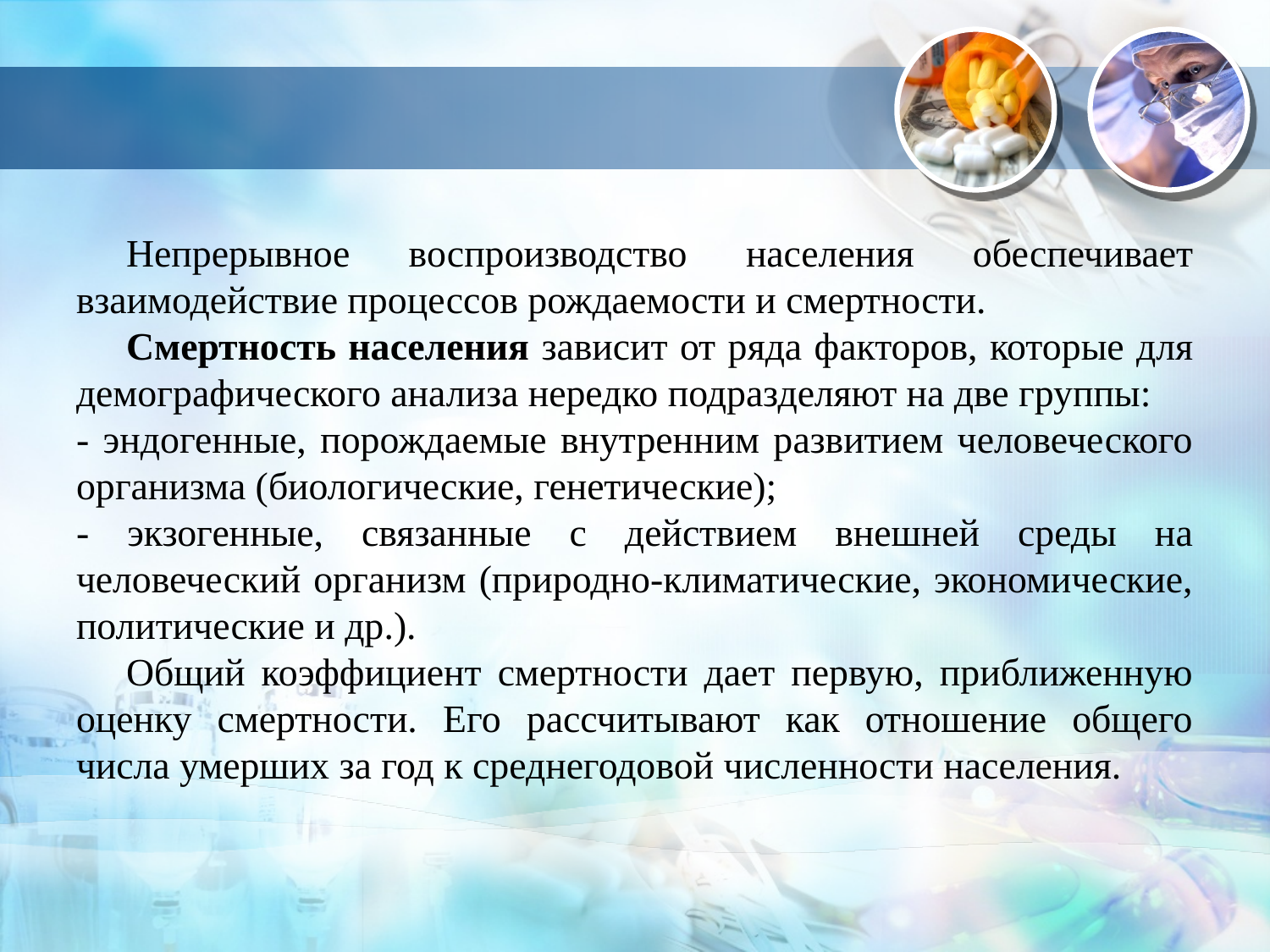

Непрерывное воспроизводство населения обеспечивает взаимодействие процессов рождаемости и смертности.
Смертность населения зависит от ряда факторов, которые для демографического анализа нередко подразделяют на две группы:
- эндогенные, порождаемые внутренним развитием человеческого организма (биологические, генетические);
- экзогенные, связанные с действием внешней среды на человеческий организм (природно-климатические, экономические, политические и др.).
Общий коэффициент смертности дает первую, приближенную оценку смертности. Его рассчитывают как отношение общего числа умерших за год к среднегодовой численности населения.